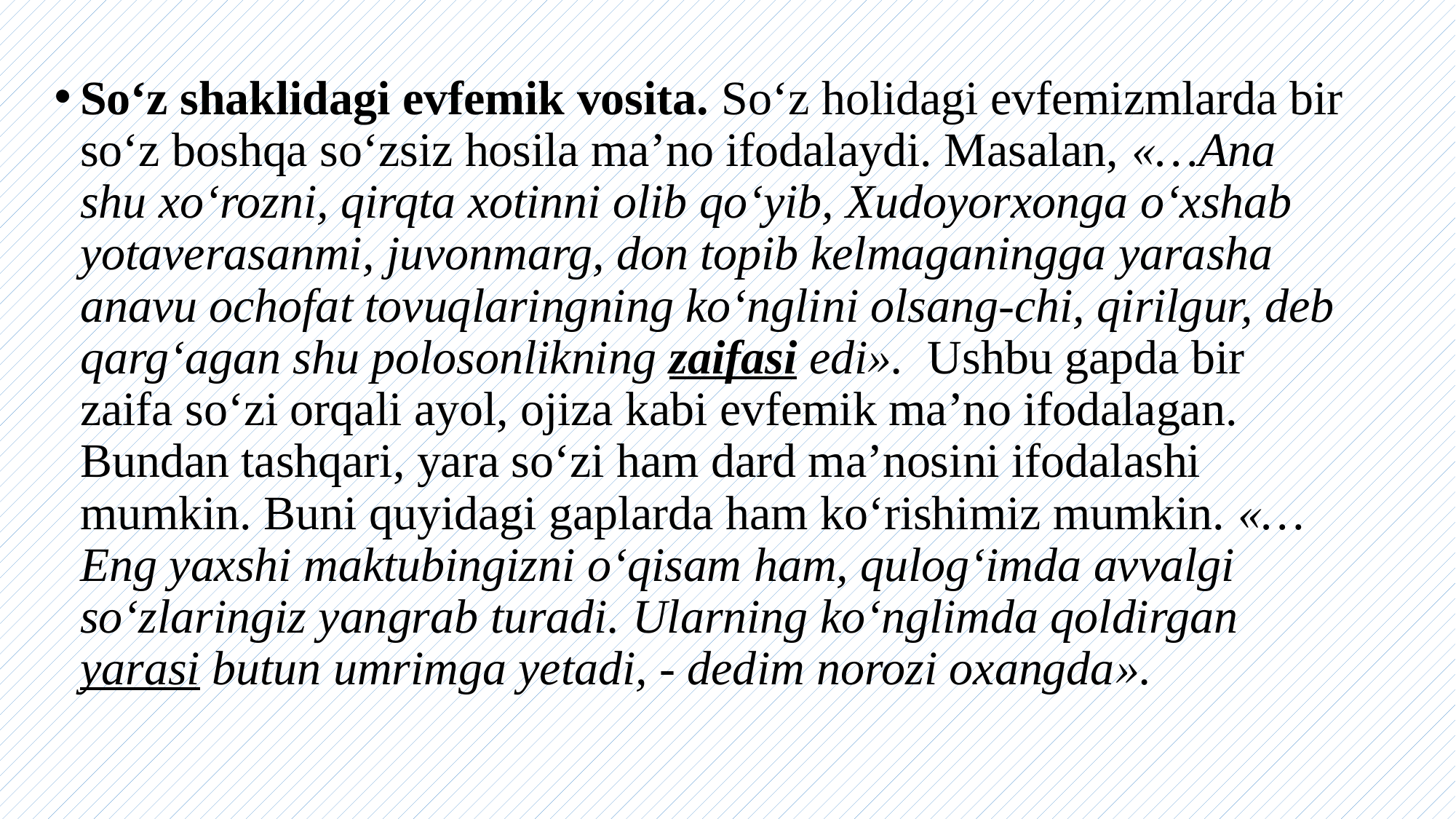

#
So‘z shaklidagi evfemik vosita. So‘z holidagi evfemizmlarda bir so‘z boshqa so‘zsiz hosila ma’no ifodalaydi. Masalan, «…Ana shu xo‘rozni, qirqta xotinni olib qo‘yib, Xudoyorxonga o‘xshab yotaverasanmi, juvonmarg, don topib kelmaganingga yarasha anavu ochofat tovuqlaringning ko‘nglini olsang-chi, qirilgur, deb qarg‘agan shu polosonlikning zaifasi edi».  Ushbu gapda bir zaifa so‘zi orqali ayol, ojiza kabi evfemik ma’no ifodalagan. Bundan tashqari, yara so‘zi ham dard ma’nosini ifodalashi mumkin. Buni quyidagi gaplarda ham ko‘rishimiz mumkin. «…Eng yaxshi maktubingizni o‘qisam ham, qulog‘imda avvalgi so‘zlaringiz yangrab turadi. Ularning ko‘nglimda qoldirgan yarasi butun umrimga yetadi, - dedim norozi oxangda».